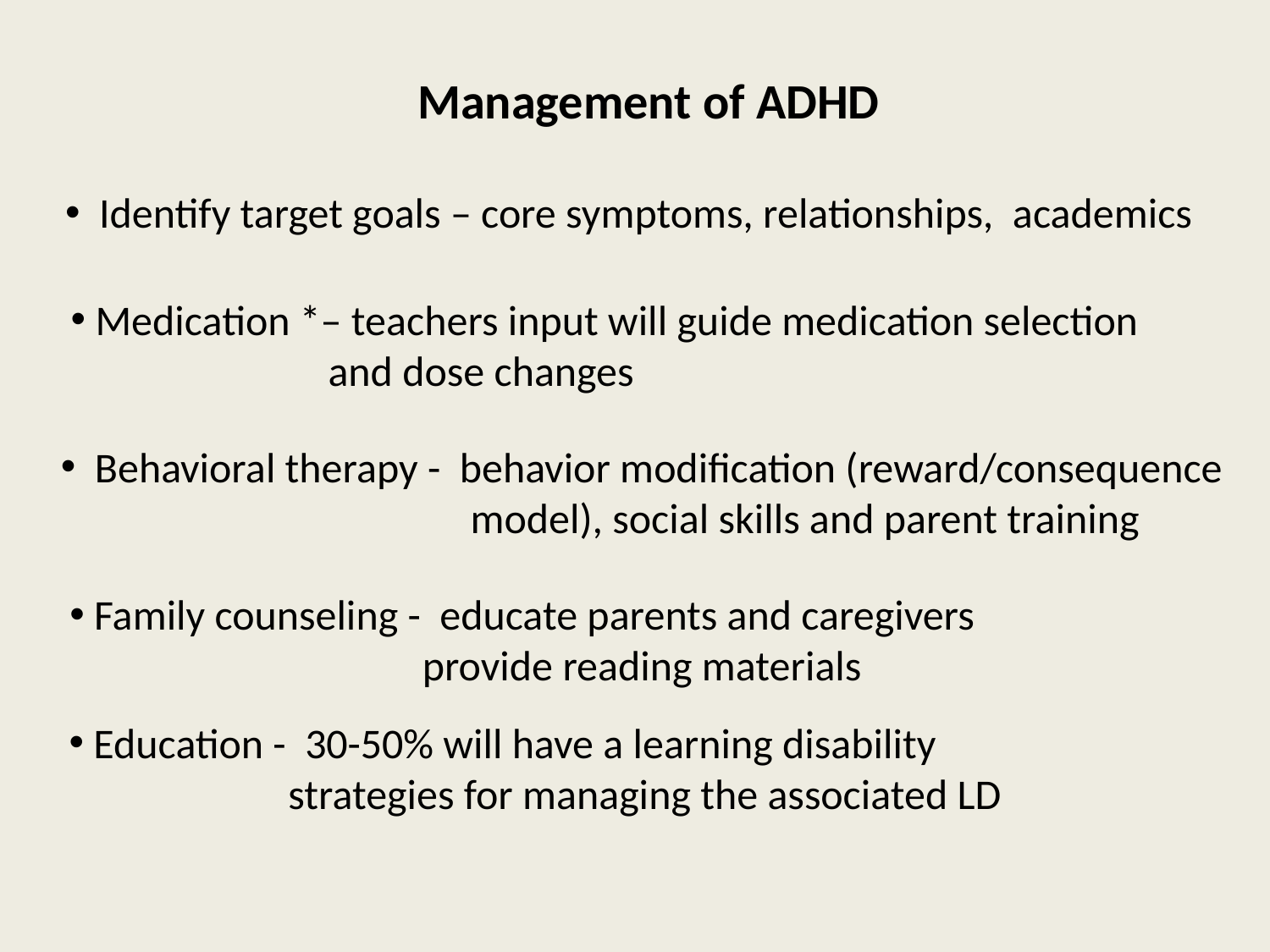

Management of ADHD
  Identify target goals – core symptoms, relationships,  academics
 Medication *– teachers input will guide medication selection
                           and dose changes

  Behavioral therapy -  behavior modification (reward/consequence
                                           model), social skills and parent training
 Family counseling -  educate parents and caregivers
                                     provide reading materials
 Education -  30-50% will have a learning disability
                       strategies for managing the associated LD